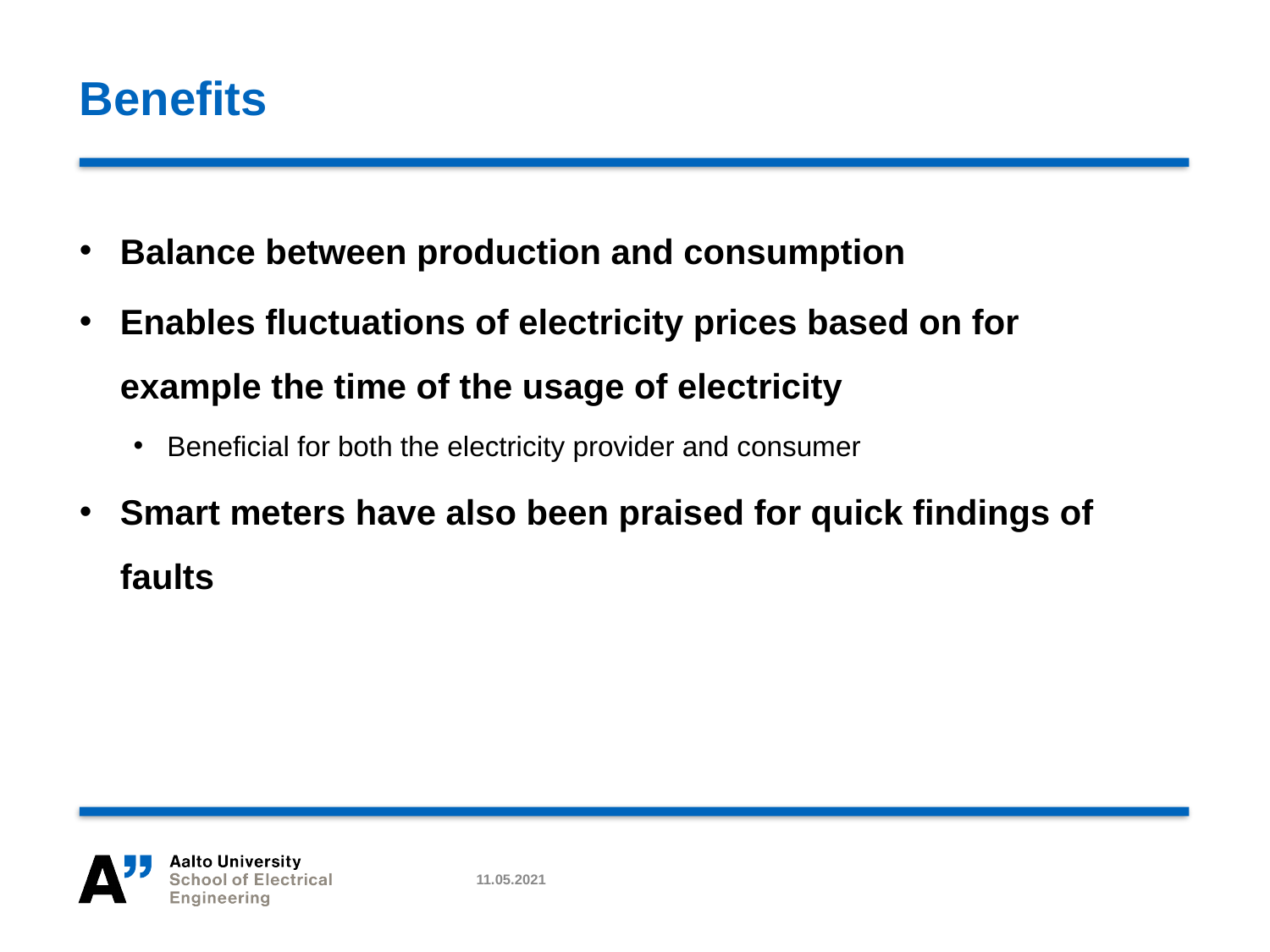

# Benefits
Balance between production and consumption
Enables fluctuations of electricity prices based on for example the time of the usage of electricity
Beneficial for both the electricity provider and consumer
Smart meters have also been praised for quick findings of faults

11.05.2021